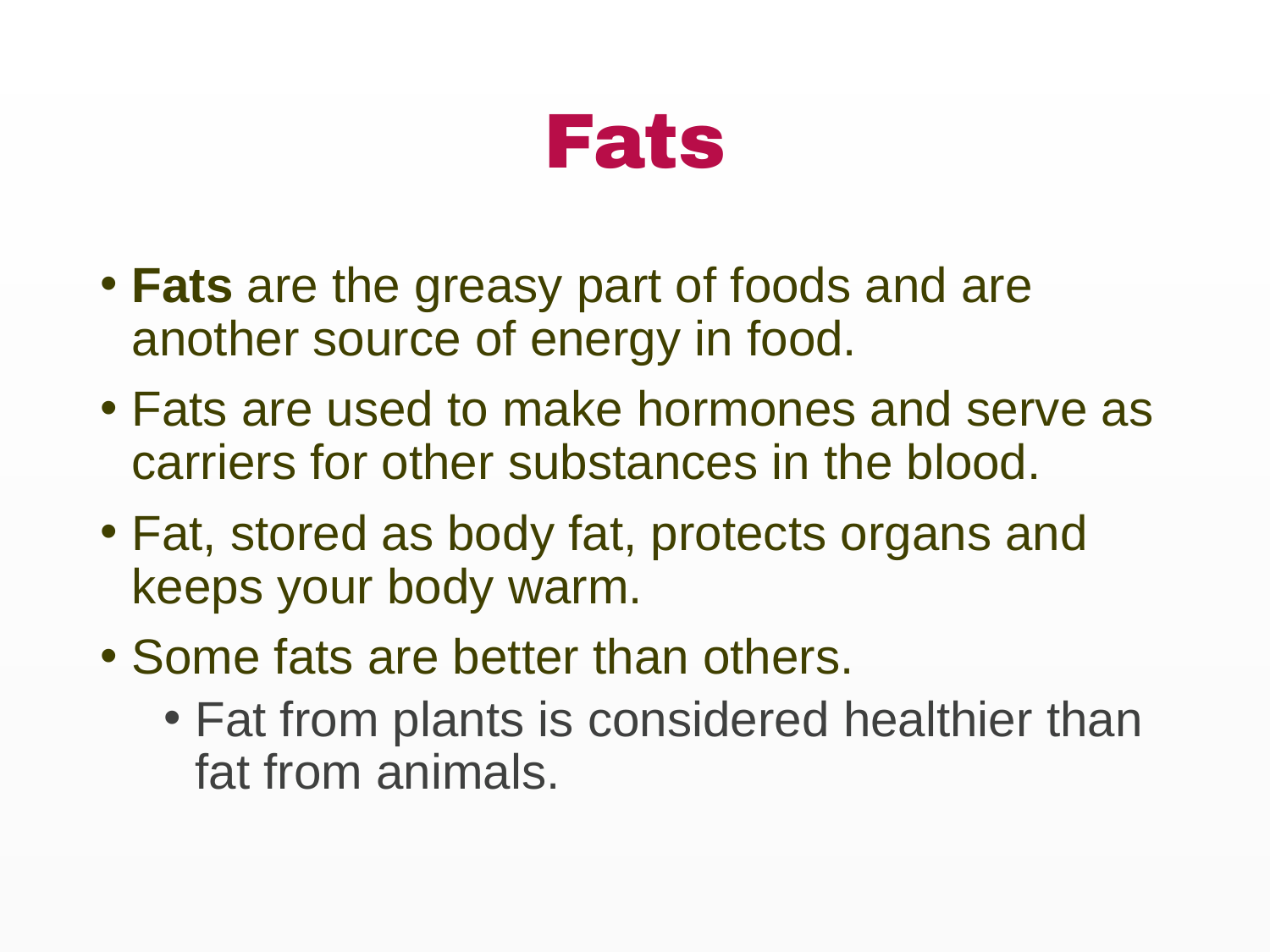

# Fats
Fats are the greasy part of foods and are another source of energy in food.
Fats are used to make hormones and serve as carriers for other substances in the blood.
Fat, stored as body fat, protects organs and keeps your body warm.
Some fats are better than others.
Fat from plants is considered healthier than fat from animals.